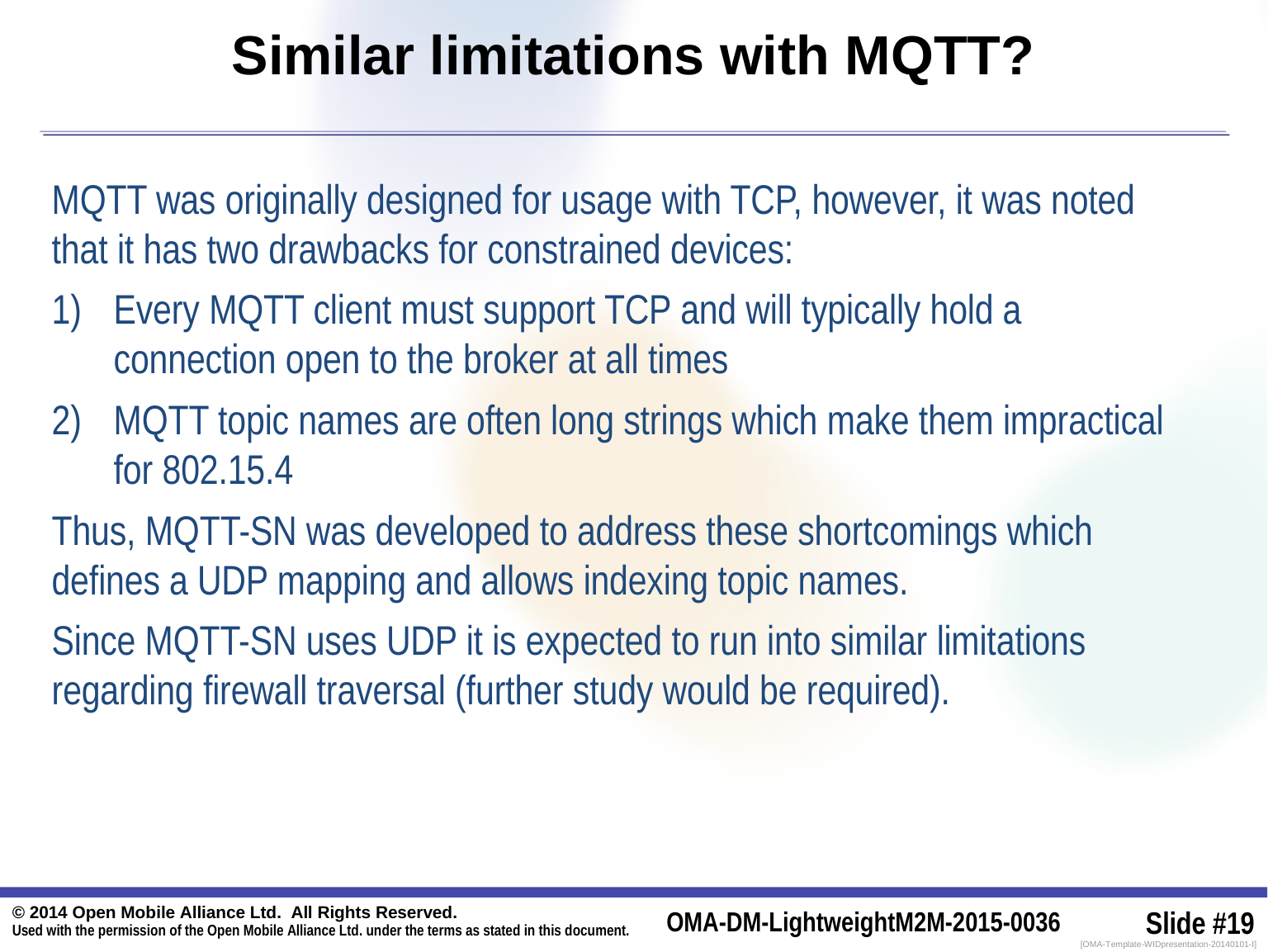

Similar limitations with MQTT?
MQTT was originally designed for usage with TCP, however, it was noted that it has two drawbacks for constrained devices:
Every MQTT client must support TCP and will typically hold a connection open to the broker at all times
MQTT topic names are often long strings which make them impractical for 802.15.4
Thus, MQTT-SN was developed to address these shortcomings which defines a UDP mapping and allows indexing topic names.
Since MQTT-SN uses UDP it is expected to run into similar limitations regarding firewall traversal (further study would be required).

© 2014 Open Mobile Alliance Ltd.  All Rights Reserved.
Used with the permission of the Open Mobile Alliance Ltd. under the terms as stated in this document.
OMA-DM-LightweightM2M-2015-0036
Slide #19
[OMA-Template-WIDpresentation-20140101-I]